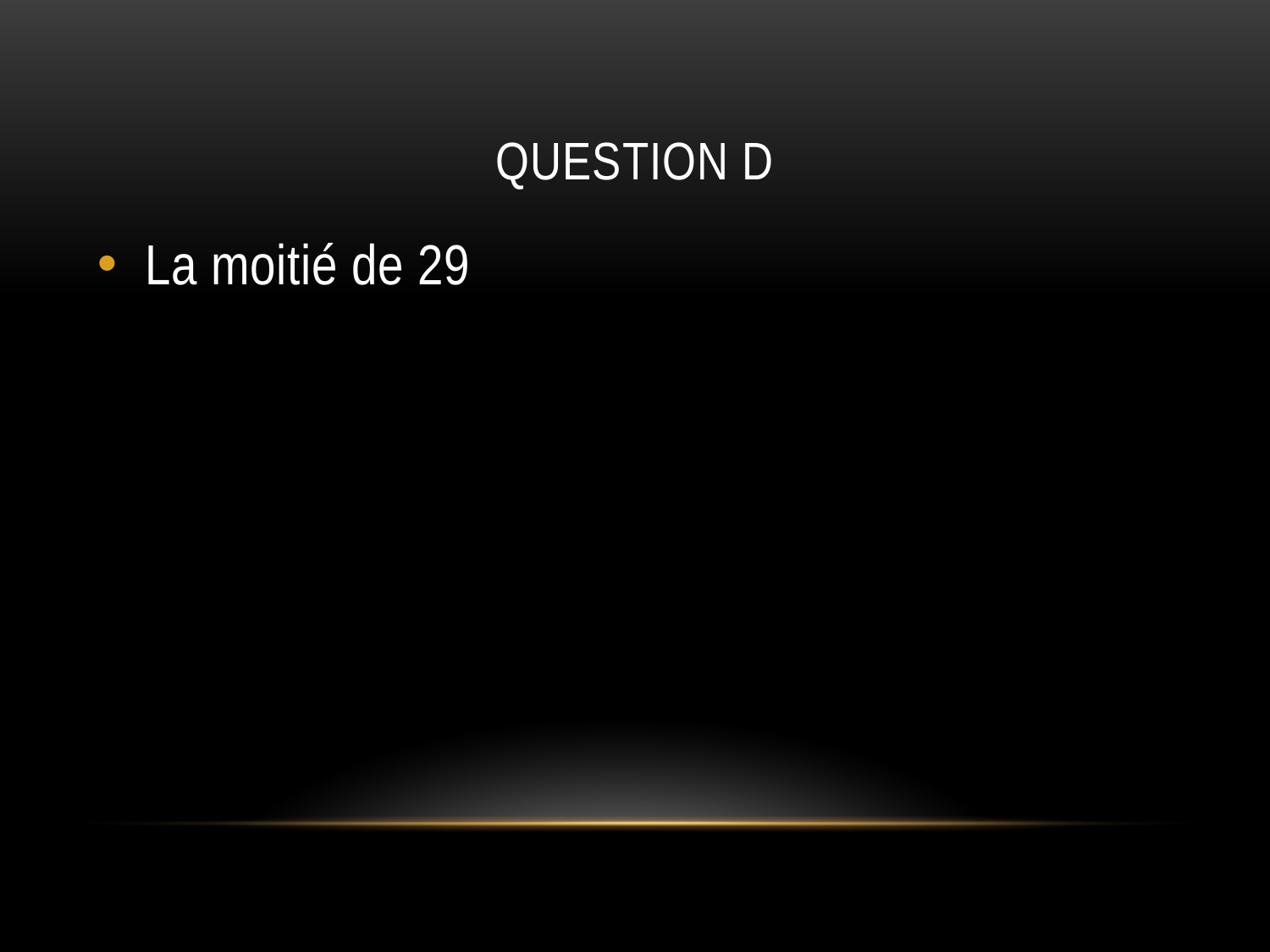

# QUESTION D
La moitié de 29